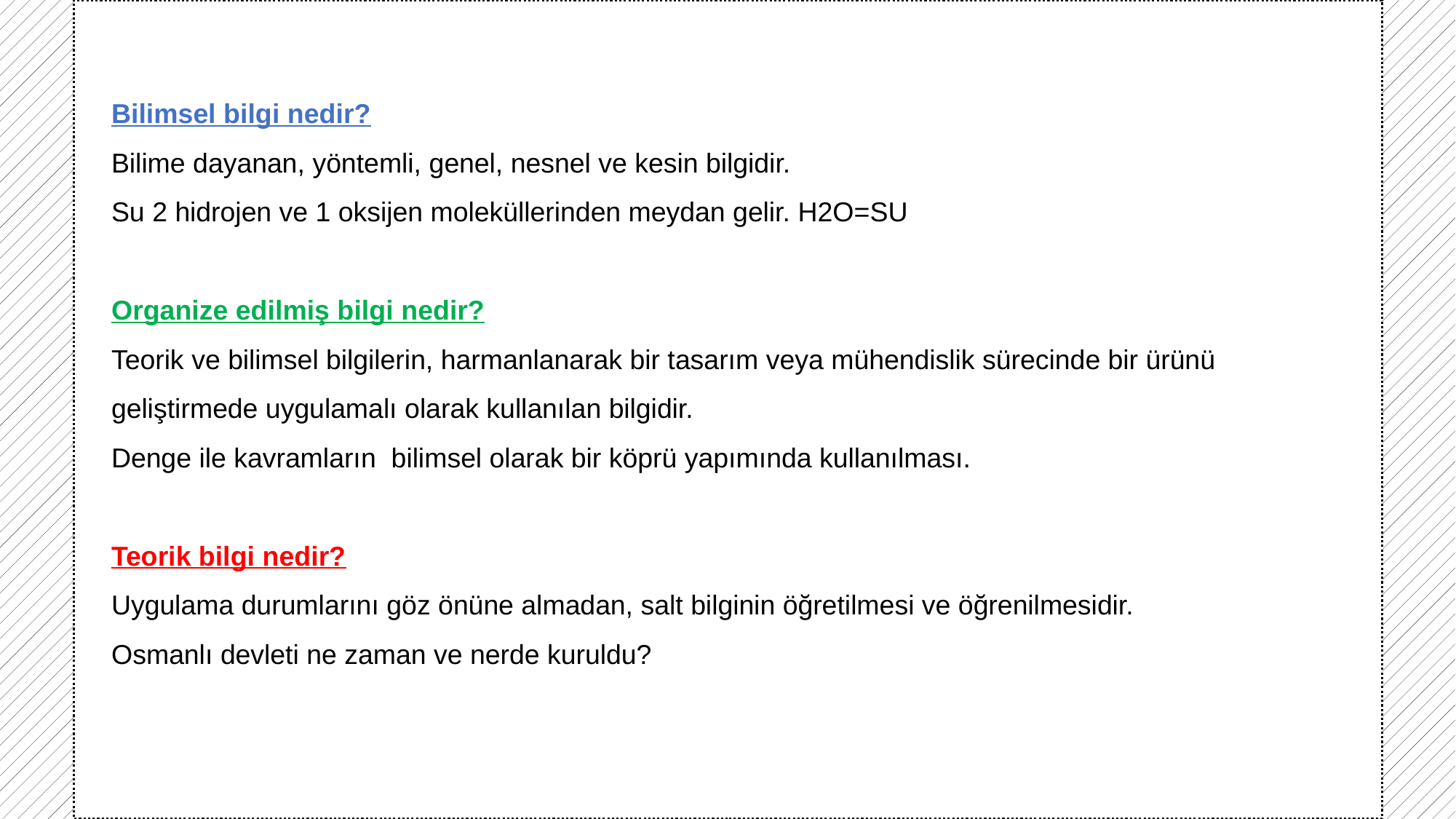

Bilimsel bilgi nedir?
Bilime dayanan, yöntemli, genel, nesnel ve kesin bilgidir.
Su 2 hidrojen ve 1 oksijen moleküllerinden meydan gelir. H2O=SU

Organize edilmiş bilgi nedir?
Teorik ve bilimsel bilgilerin, harmanlanarak bir tasarım veya mühendislik sürecinde bir ürünü geliştirmede uygulamalı olarak kullanılan bilgidir.
Denge ile kavramların  bilimsel olarak bir köprü yapımında kullanılması.

Teorik bilgi nedir?
Uygulama durumlarını göz önüne almadan, salt bilginin öğretilmesi ve öğrenilmesidir.
Osmanlı devleti ne zaman ve nerde kuruldu?